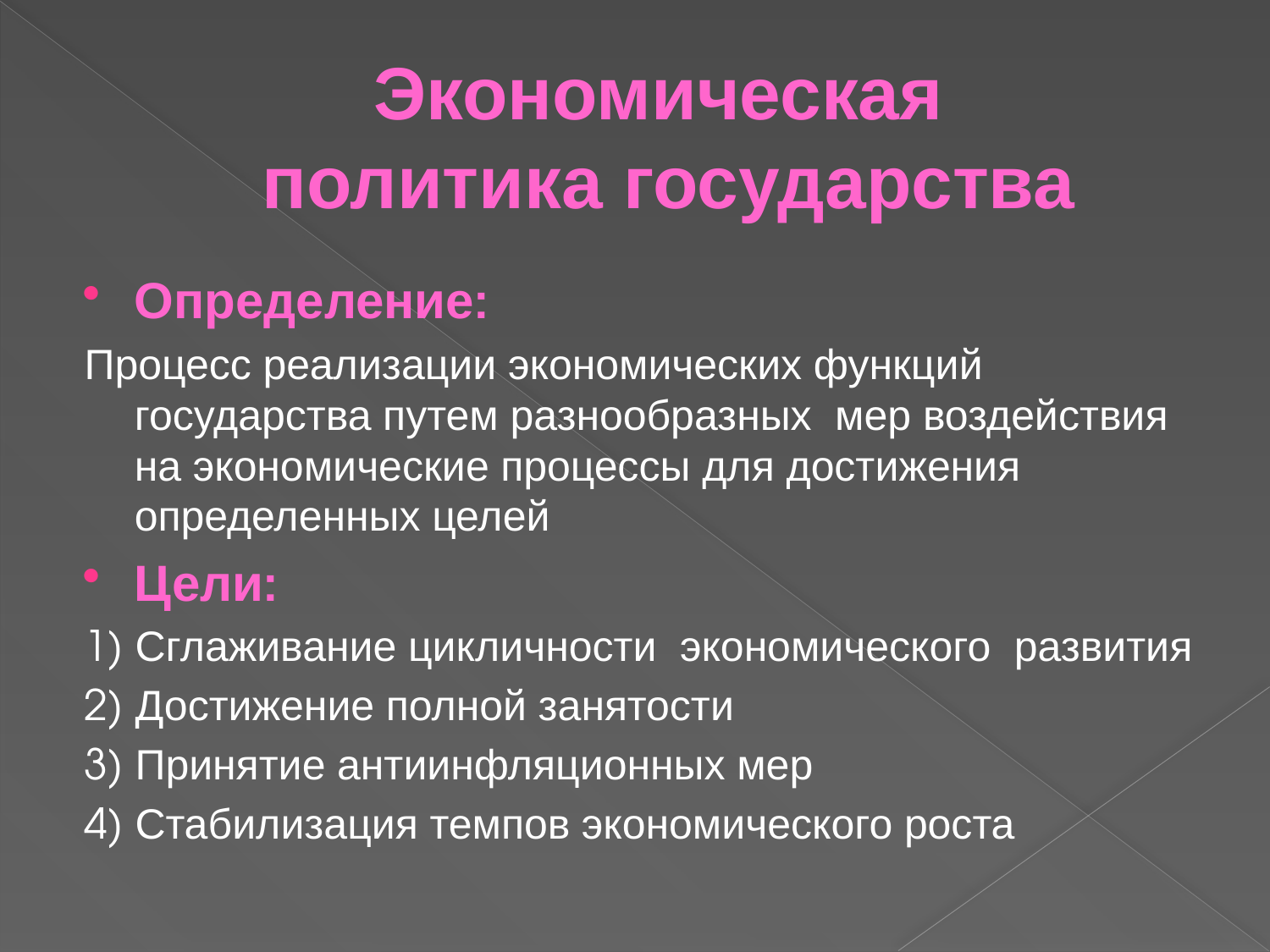

# Экономическая политика государства
Определение:
Процесс реализации экономических функций государства путем разнообразных  мер воздействия на экономические процессы для достижения определенных целей
Цели:
1) Сглаживание цикличности  экономического  развития
2) Достижение полной занятости
3) Принятие антиинфляционных мер
4) Стабилизация темпов экономического роста